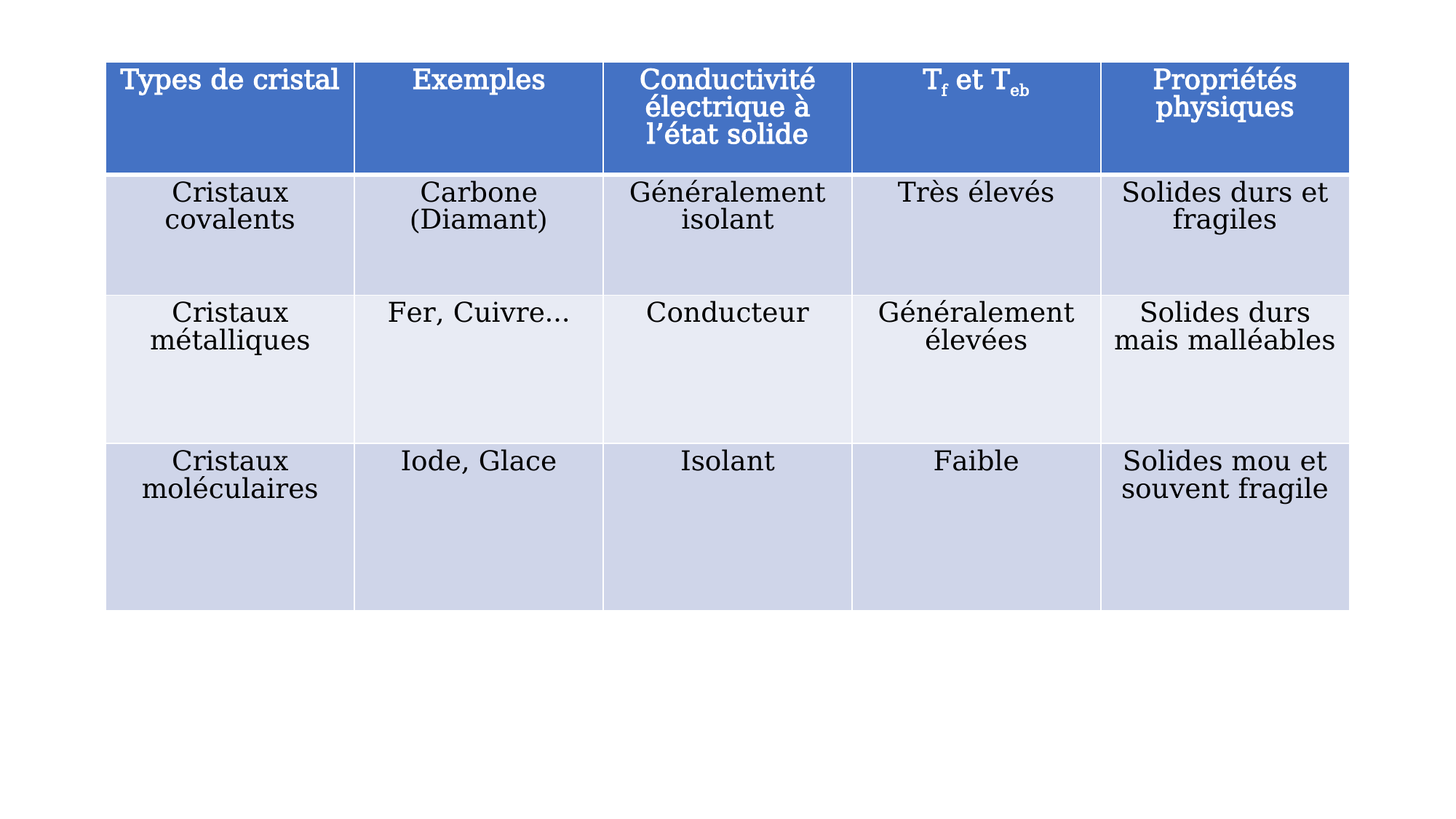

| Types de cristal | Exemples | Conductivité électrique à l’état solide | Tf et Teb | Propriétés physiques |
| --- | --- | --- | --- | --- |
| Cristaux covalents | Carbone (Diamant) | Généralement isolant | Très élevés | Solides durs et fragiles |
| Cristaux métalliques | Fer, Cuivre… | Conducteur | Généralement élevées | Solides durs mais malléables |
| Cristaux moléculaires | Iode, Glace | Isolant | Faible | Solides mou et souvent fragile |